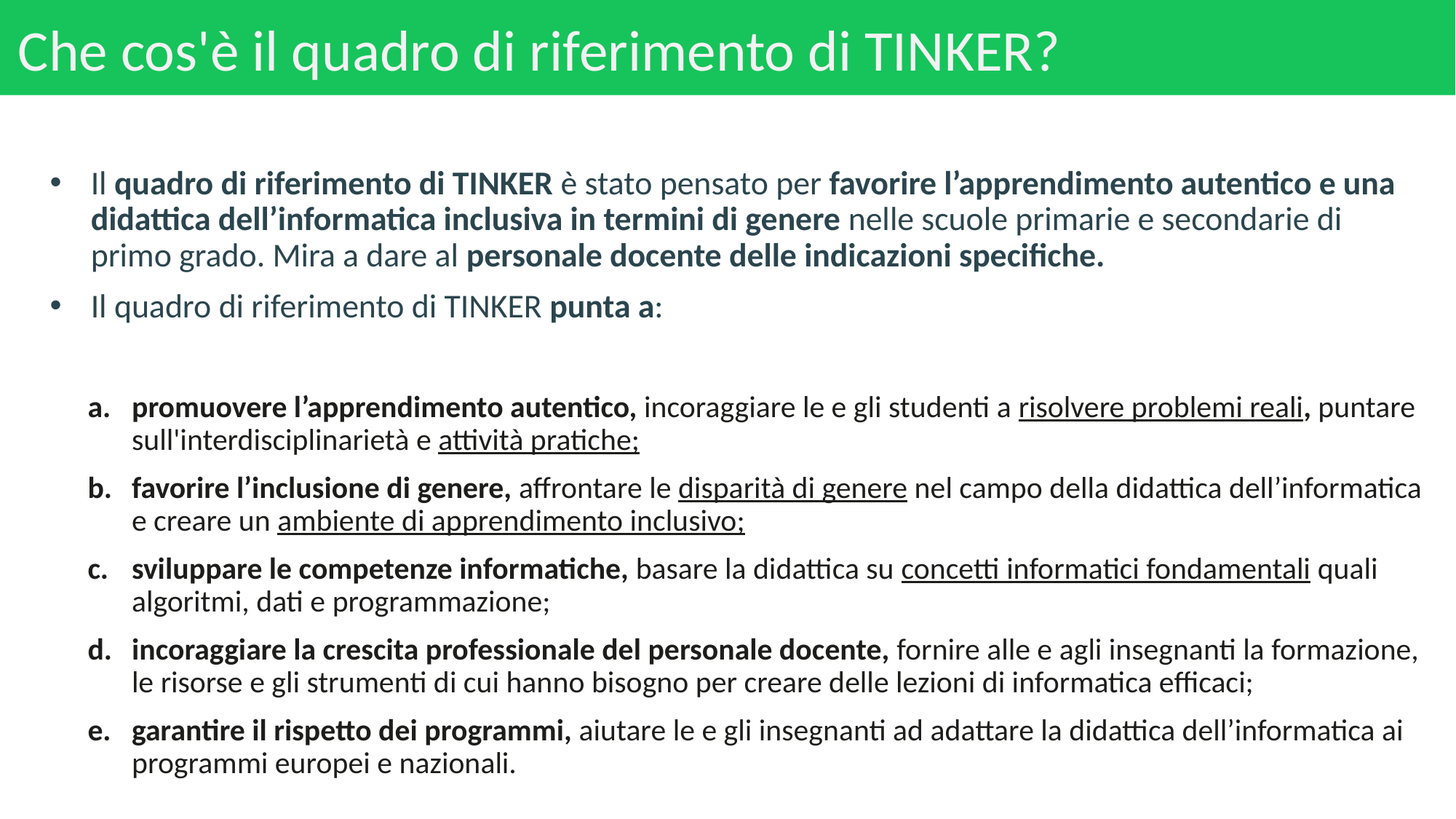

# Che cos'è il quadro di riferimento di TINKER?

Il quadro di riferimento di TINKER è stato pensato per favorire l’apprendimento autentico e una didattica dell’informatica inclusiva in termini di genere nelle scuole primarie e secondarie di primo grado. Mira a dare al personale docente delle indicazioni specifiche.
Il quadro di riferimento di TINKER punta a:

promuovere l’apprendimento autentico, incoraggiare le e gli studenti a risolvere problemi reali, puntare sull'interdisciplinarietà e attività pratiche;
favorire l’inclusione di genere, affrontare le disparità di genere nel campo della didattica dell’informatica e creare un ambiente di apprendimento inclusivo;
sviluppare le competenze informatiche, basare la didattica su concetti informatici fondamentali quali algoritmi, dati e programmazione;
incoraggiare la crescita professionale del personale docente, fornire alle e agli insegnanti la formazione, le risorse e gli strumenti di cui hanno bisogno per creare delle lezioni di informatica efficaci;
garantire il rispetto dei programmi, aiutare le e gli insegnanti ad adattare la didattica dell’informatica ai programmi europei e nazionali.